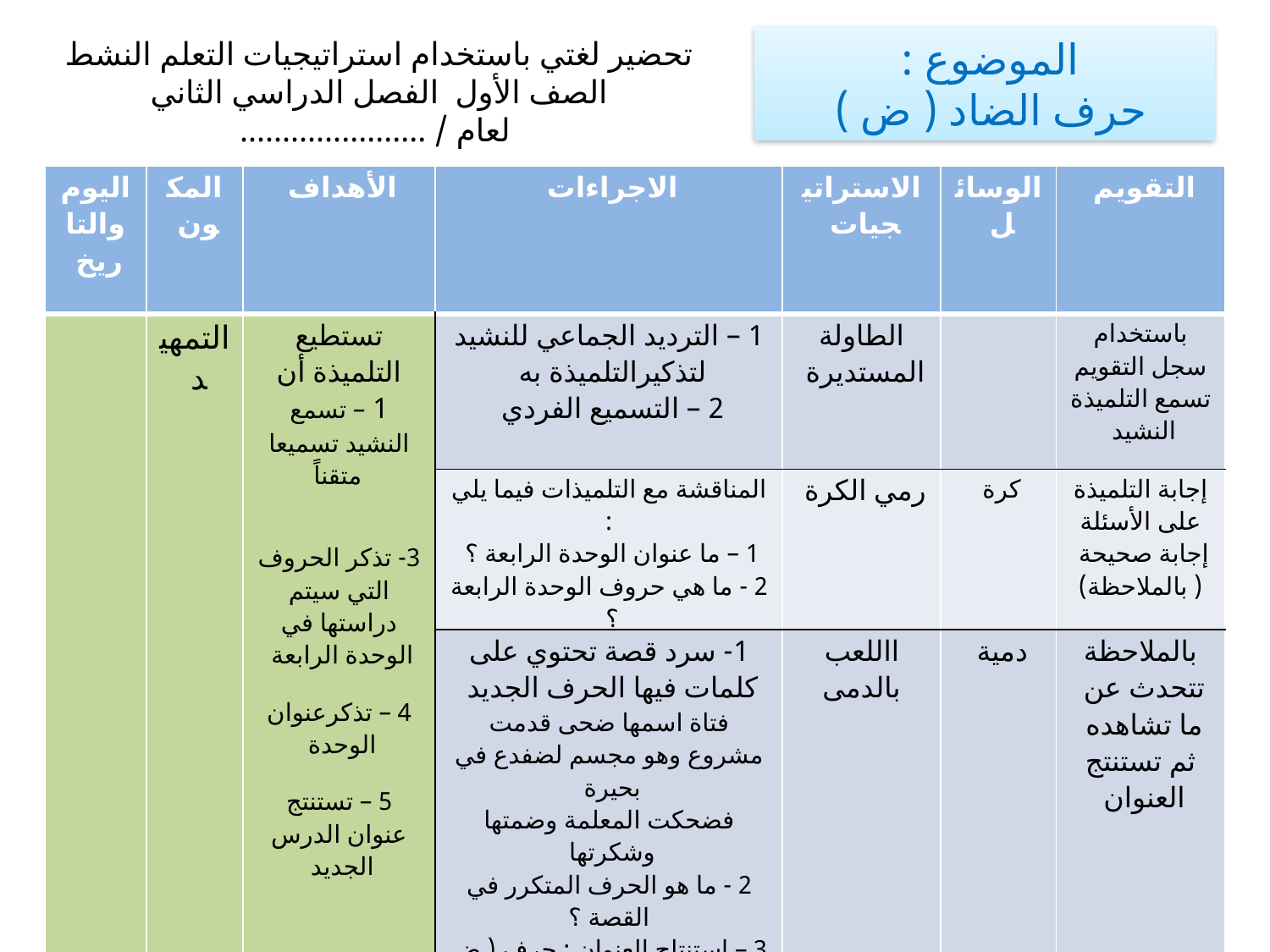

الموضوع :
حرف الضاد ( ض )
تحضير لغتي باستخدام استراتيجيات التعلم النشط
الصف الأول  الفصل الدراسي الثاني  لعام / ......................

| اليوم والتاريخ | المكون | الأهداف | الاجراءات | الاستراتيجيات | الوسائل | التقويم |
| --- | --- | --- | --- | --- | --- | --- |
|  | التمهيد | تستطيع التلميذة أن 1 – تسمع النشيد تسميعا متقناً 3- تذكر الحروف التي سيتم دراستها في الوحدة الرابعة 4 – تذكرعنوان الوحدة 5 – تستنتج عنوان الدرس الجديد | 1 – الترديد الجماعي للنشيد لتذكيرالتلميذة به 2 – التسميع الفردي | الطاولة المستديرة |  | باستخدام سجل التقويم تسمع التلميذة النشيد |
|  |  |  | المناقشة مع التلميذات فيما يلي : 1 – ما عنوان الوحدة الرابعة ؟ 2 - ما هي حروف الوحدة الرابعة ؟ | رمي الكرة | كرة | إجابة التلميذة على الأسئلة إجابة صحيحة ( بالملاحظة) |
|  |  |  | 1- سرد قصة تحتوي على كلمات فيها الحرف الجديد فتاة اسمها ضحى قدمت مشروع وهو مجسم لضفدع في بحيرة فضحكت المعلمة وضمتها وشكرتها 2 - ما هو الحرف المتكرر في القصة ؟ 3 – استنتاج العنوان : حرف ( ض ) ثم تدوينه على السبورة | االلعب بالدمى | دمية | بالملاحظة تتحدث عن ما تشاهده ثم تستنتج العنوان |